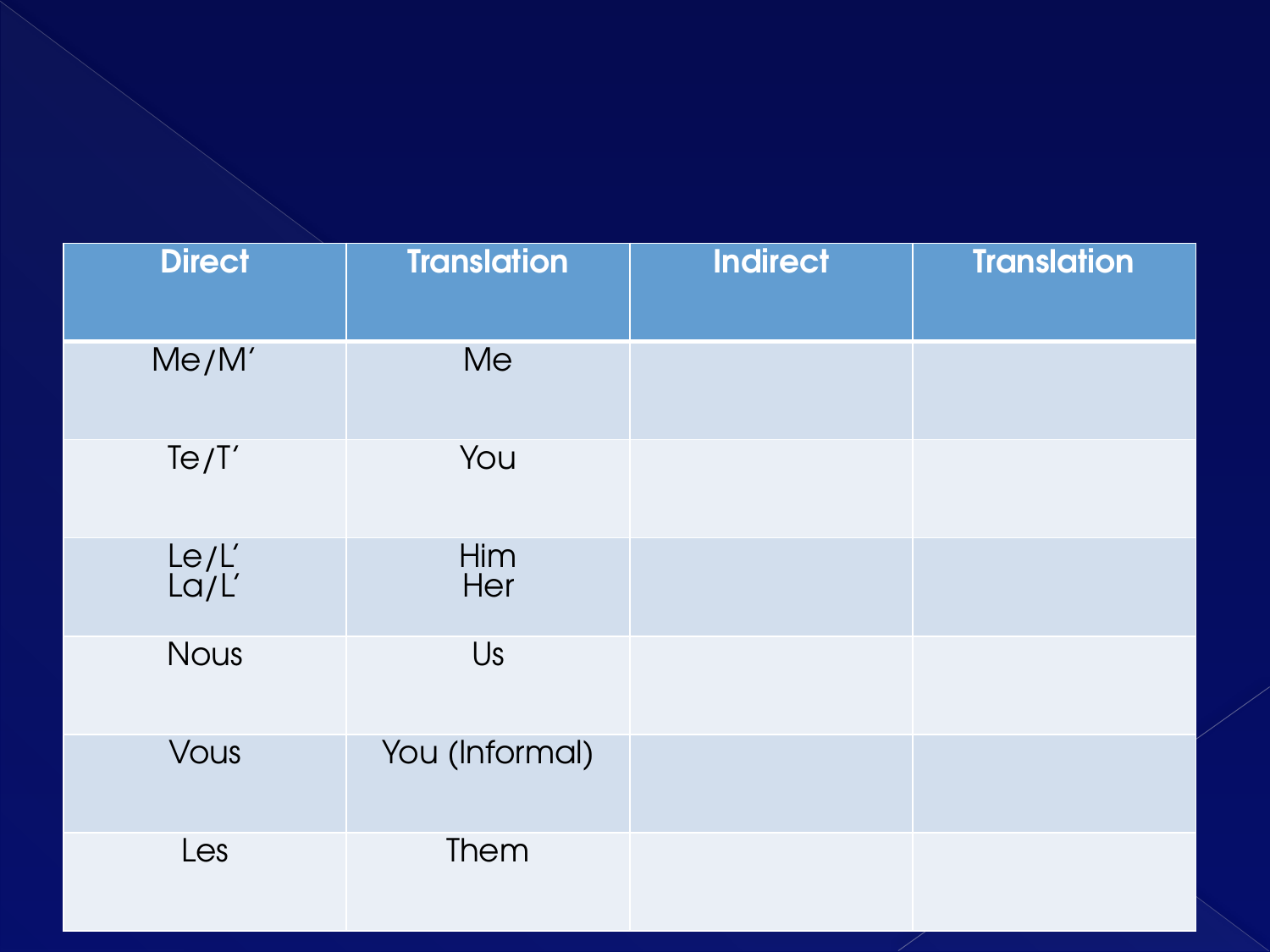

#
| Direct | Translation | Indirect | Translation |
| --- | --- | --- | --- |
| Me/M’ | Me |  |  |
| Te/T’ | You |  |  |
| Le/L’ La/L’ | Him Her |  |  |
| Nous | Us |  |  |
| Vous | You (Informal) |  |  |
| Les | Them |  |  |